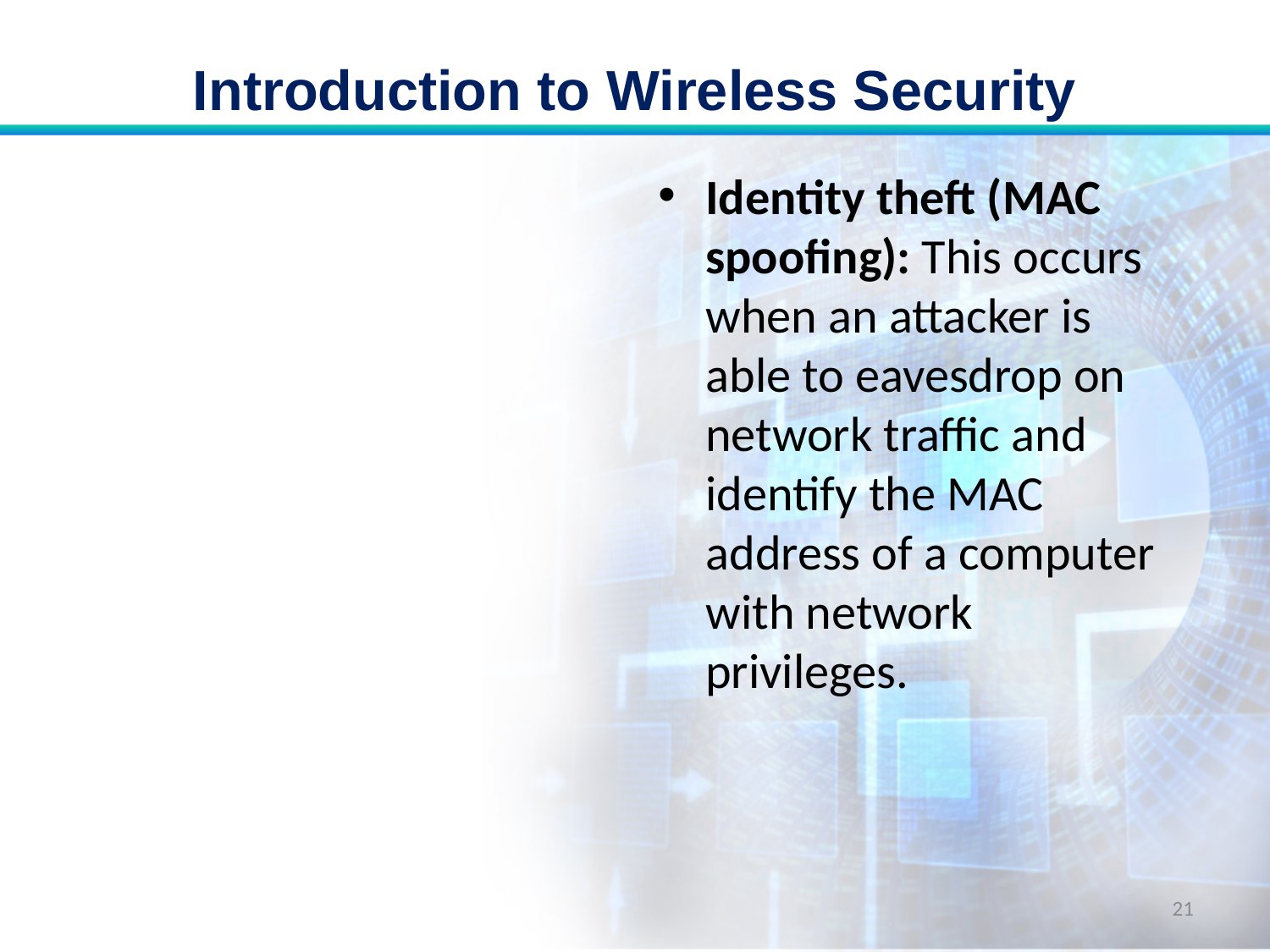

# Introduction to Wireless Security
Identity theft (MAC spoofing): This occurs when an attacker is able to eavesdrop on network traffic and identify the MAC address of a computer with network privileges.
21